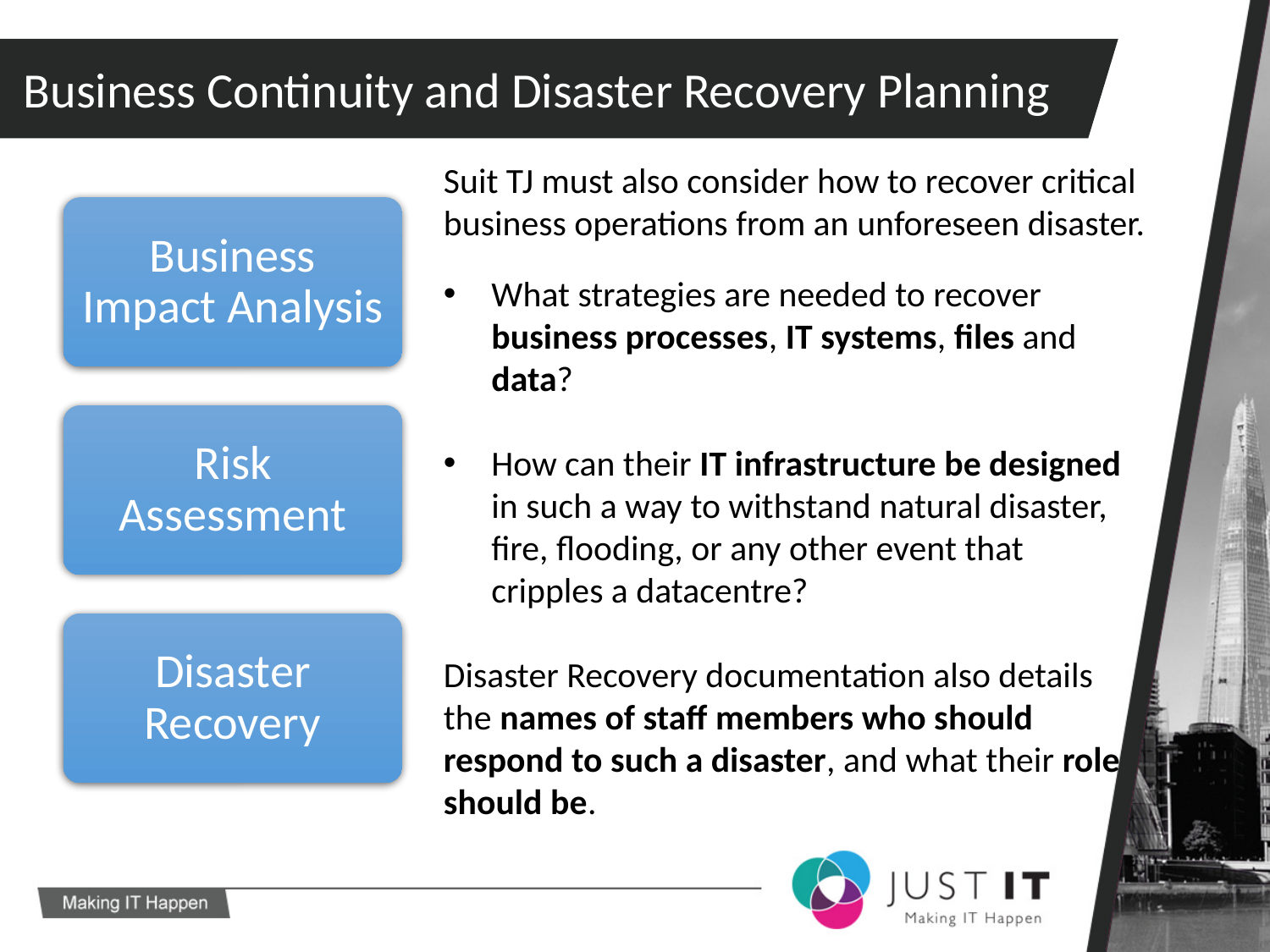

Business Continuity and Disaster Recovery Planning
Suit TJ must also consider how to recover critical business operations from an unforeseen disaster.

Business Impact Analysis
What strategies are needed to recover business processes, IT systems, files and data?

How can their IT infrastructure be designed in such a way to withstand natural disaster, fire, flooding, or any other event that cripples a datacentre?

Disaster Recovery documentation also details the names of staff members who should respond to such a disaster, and what their role should be.

Risk Assessment

Disaster Recovery